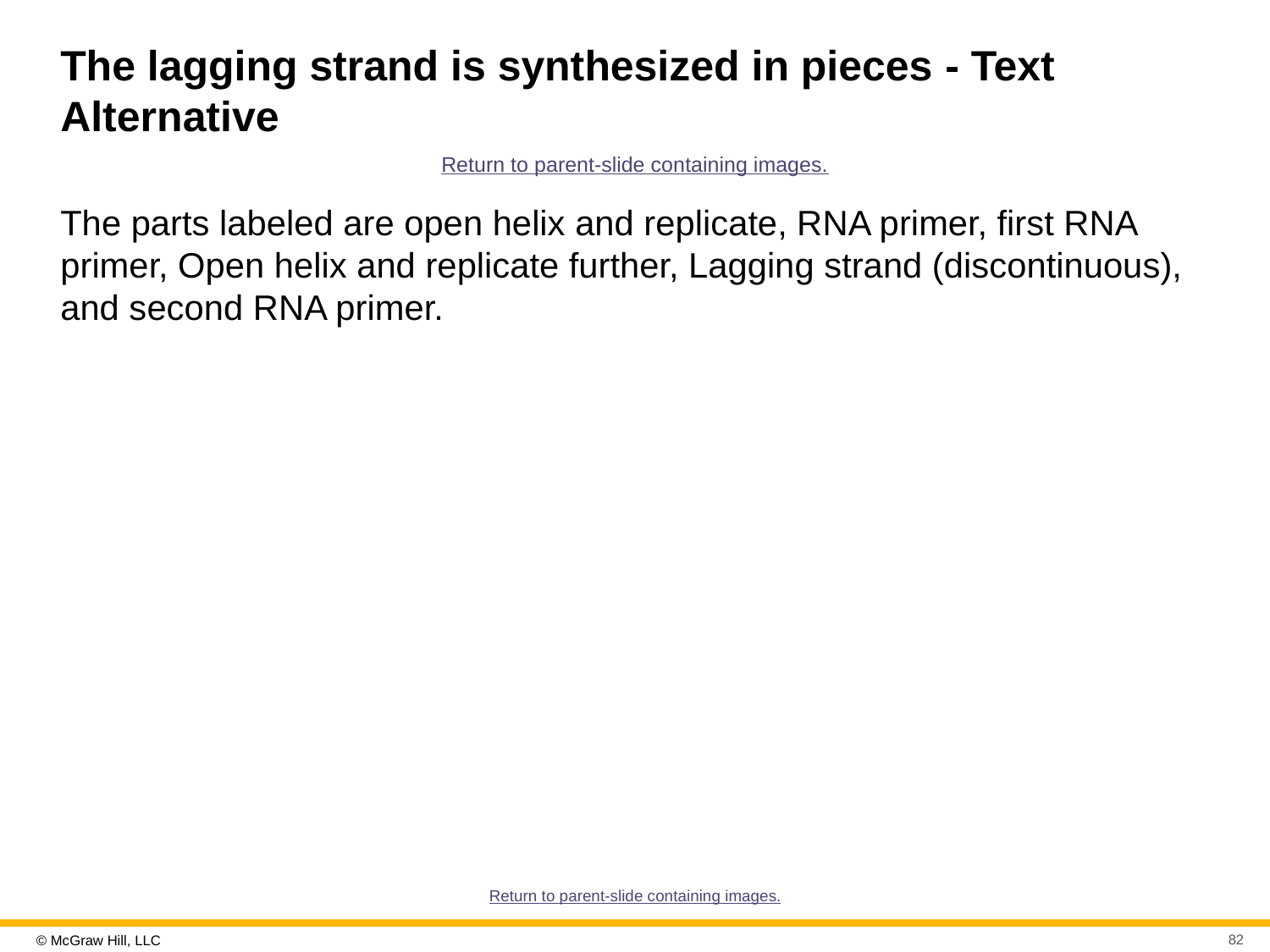

# The lagging strand is synthesized in pieces - Text Alternative
Return to parent-slide containing images.
The parts labeled are open helix and replicate, RNA primer, first RNA primer, Open helix and replicate further, Lagging strand (discontinuous), and second RNA primer.
Return to parent-slide containing images.
82